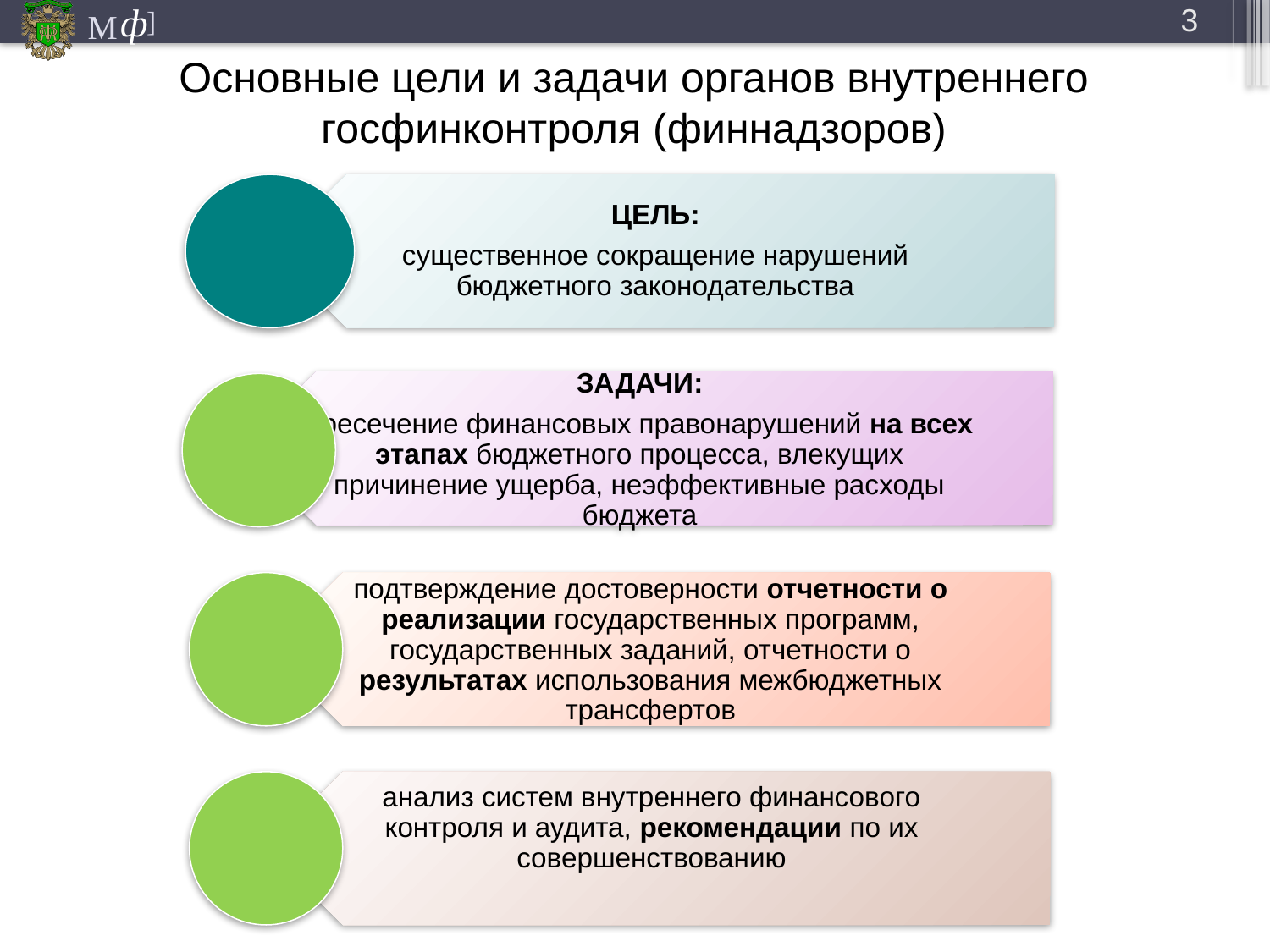

3
# Основные цели и задачи органов внутреннего госфинконтроля (финнадзоров)
ЦЕЛЬ:
существенное сокращение нарушений бюджетного законодательства

ЗАДАЧИ:
пресечение финансовых правонарушений на всех этапах бюджетного процесса, влекущих причинение ущерба, неэффективные расходы бюджета

подтверждение достоверности отчетности о реализации государственных программ, государственных заданий, отчетности о результатах использования межбюджетных трансфертов

анализ систем внутреннего финансового контроля и аудита, рекомендации по их совершенствованию